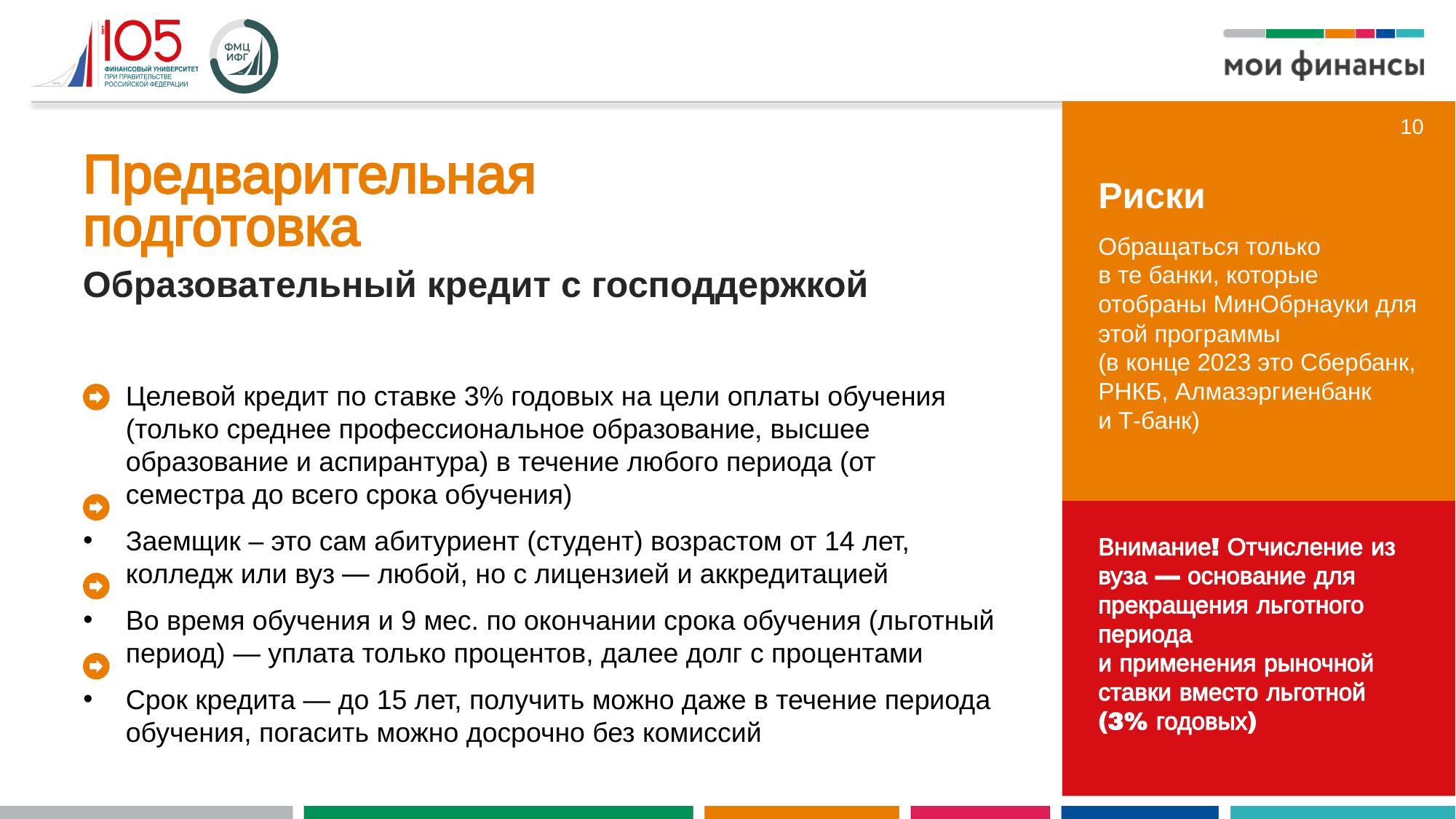

10
Предварительная подготовка
Риски
Обращаться только
в те банки, которые отобраны МинОбрнауки для этой программы
(в конце 2023 это Сбербанк, РНКБ, Алмазэргиенбанк
и Т-банк)
Образовательный кредит с господдержкой
Целевой кредит по ставке 3% годовых на цели оплаты обучения (только среднее профессиональное образование, высшее образование и аспирантура) в течение любого периода (от семестра до всего срока обучения)
Заемщик – это сам абитуриент (студент) возрастом от 14 лет, колледж или вуз — любой, но с лицензией и аккредитацией
Во время обучения и 9 мес. по окончании срока обучения (льготный период) — уплата только процентов, далее долг с процентами
Срок кредита — до 15 лет, получить можно даже в течение периода обучения, погасить можно досрочно без комиссий

Внимание! Отчисление из вуза — основание для прекращения льготного периода
и применения рыночной ставки вместо льготной
(3% годовых)